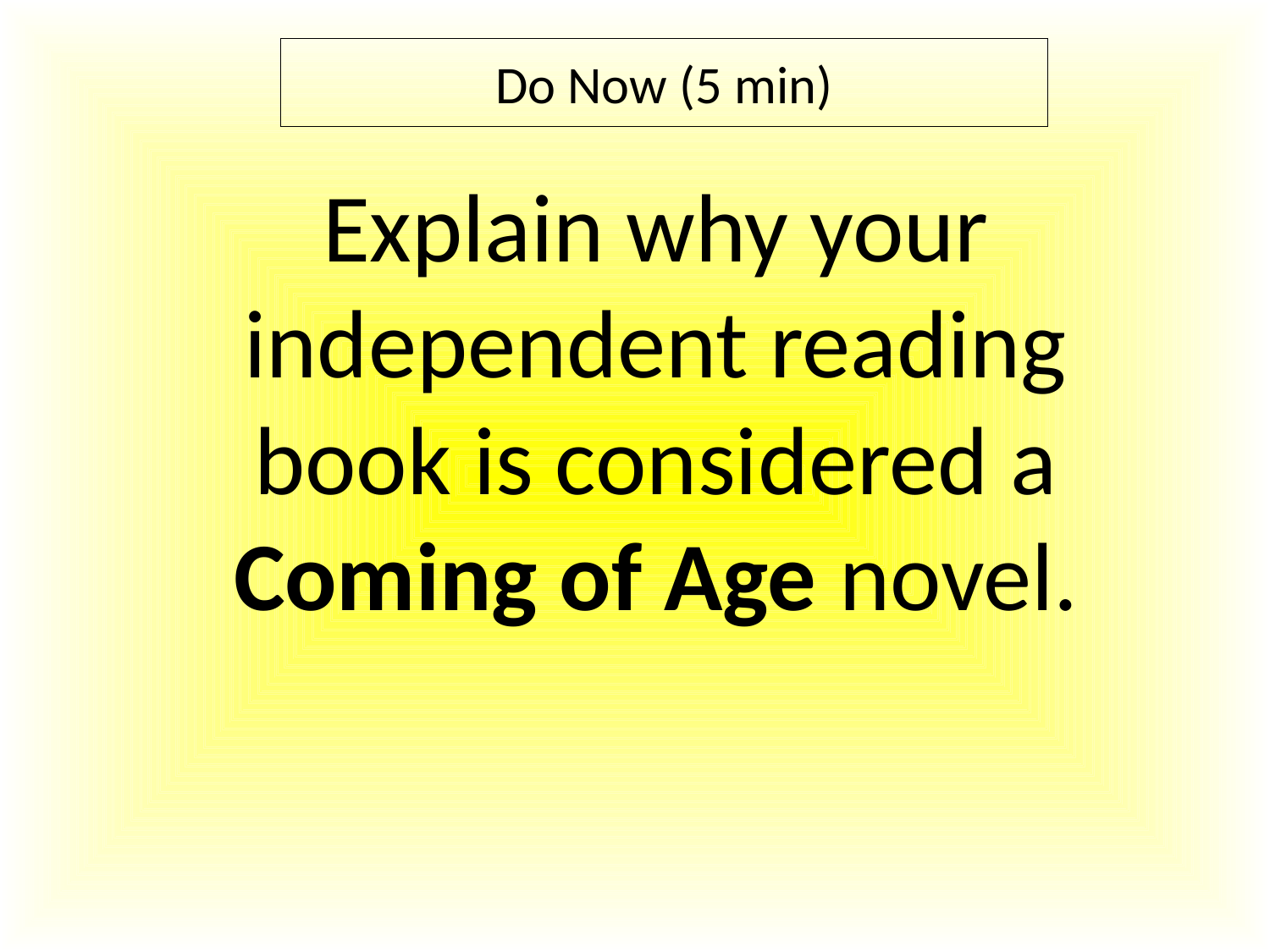

Do Now (5 min)
Explain why your independent reading book is considered a Coming of Age novel.